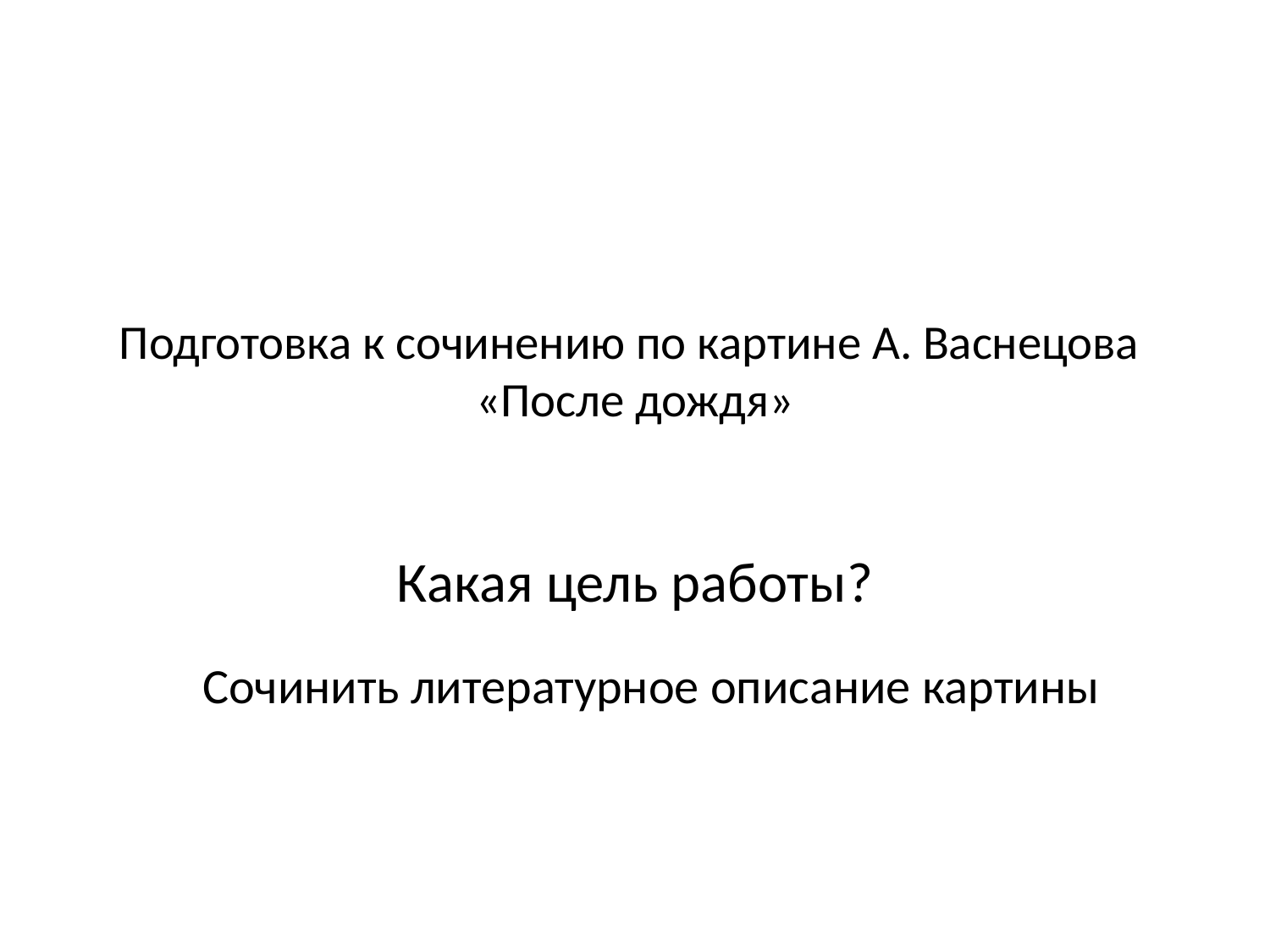

# Подготовка к сочинению по картине А. Васнецова «После дождя»
Какая цель работы?
Сочинить литературное описание картины